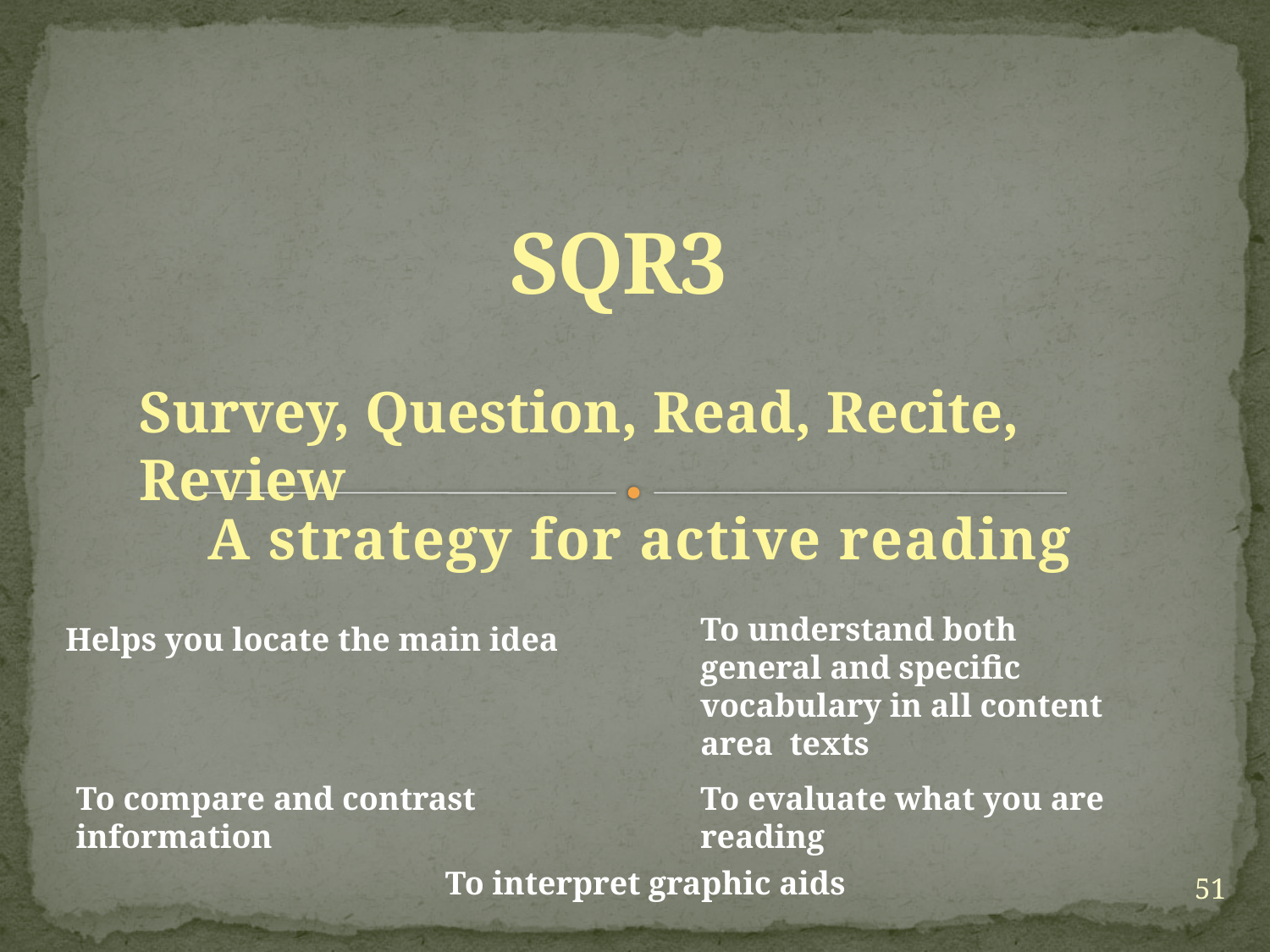

# SQR3
Survey, Question, Read, Recite, Review
A strategy for active reading
To understand both general and specific vocabulary in all content area  texts
Helps you locate the main idea
To compare and contrast information
To evaluate what you are reading
To interpret graphic aids
51